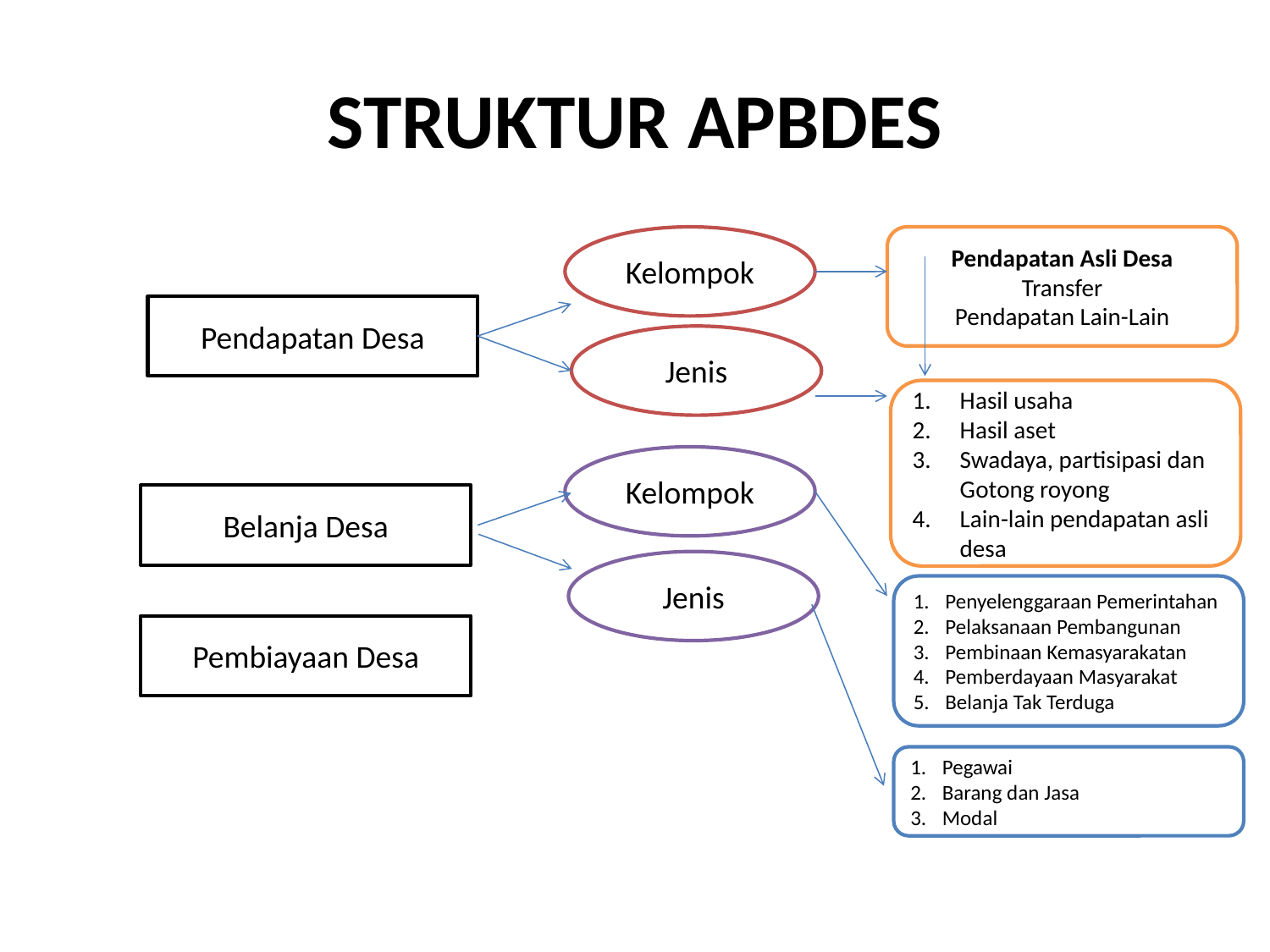

# STRUKTUR APBDES
Kelompok

Pendapatan Asli Desa
Transfer
Pendapatan Lain-Lain

Pendapatan Desa
Jenis

Hasil usaha
Hasil aset
Swadaya, partisipasi dan Gotong royong
Lain-lain pendapatan asli desa

Kelompok
Belanja Desa
Jenis

Penyelenggaraan Pemerintahan
Pelaksanaan Pembangunan
Pembinaan Kemasyarakatan
Pemberdayaan Masyarakat
Belanja Tak Terduga

Pembiayaan Desa

Pegawai
Barang dan Jasa
Modal